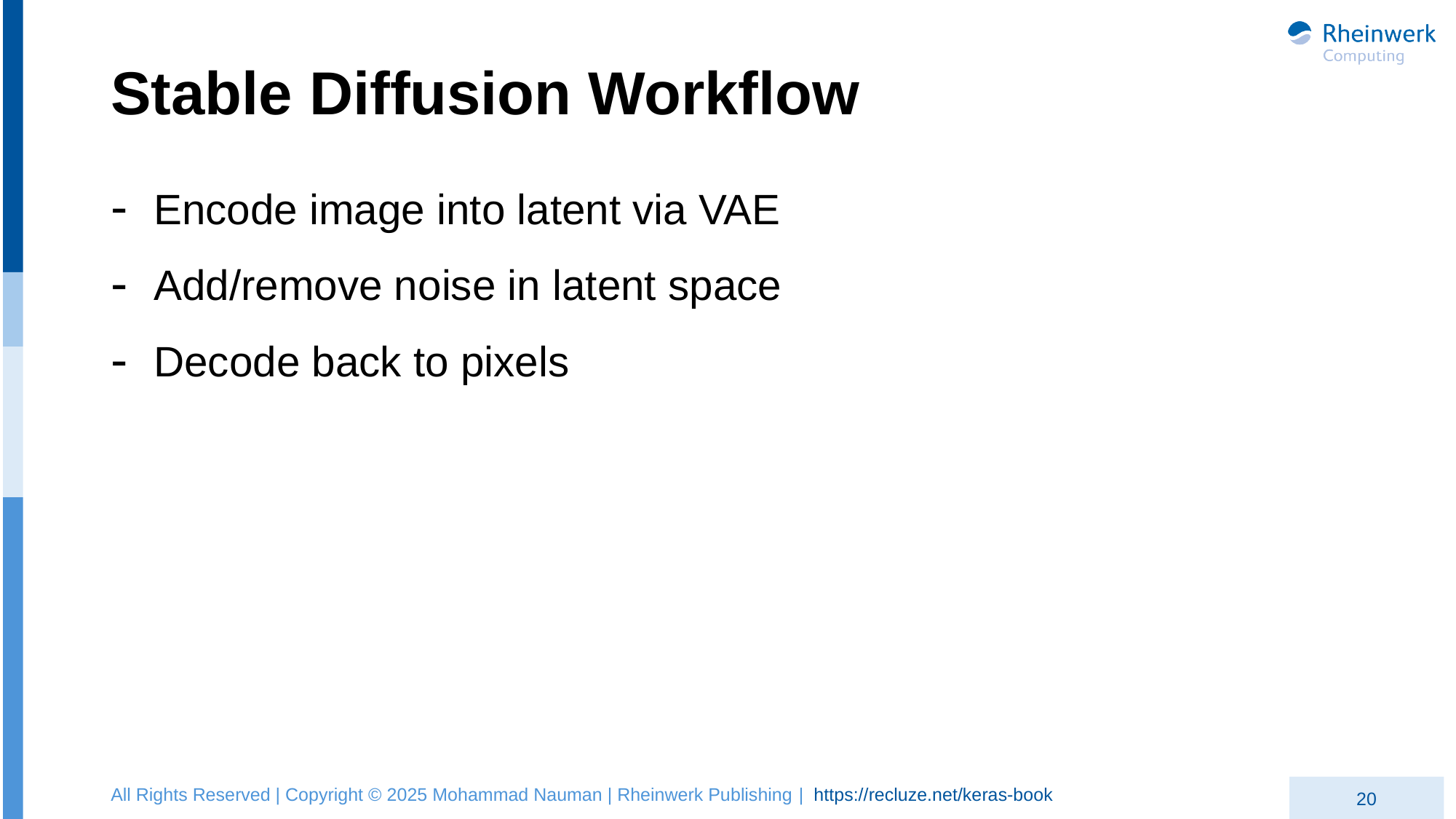

# Stable Diffusion Workflow
Encode image into latent via VAE
Add/remove noise in latent space
Decode back to pixels